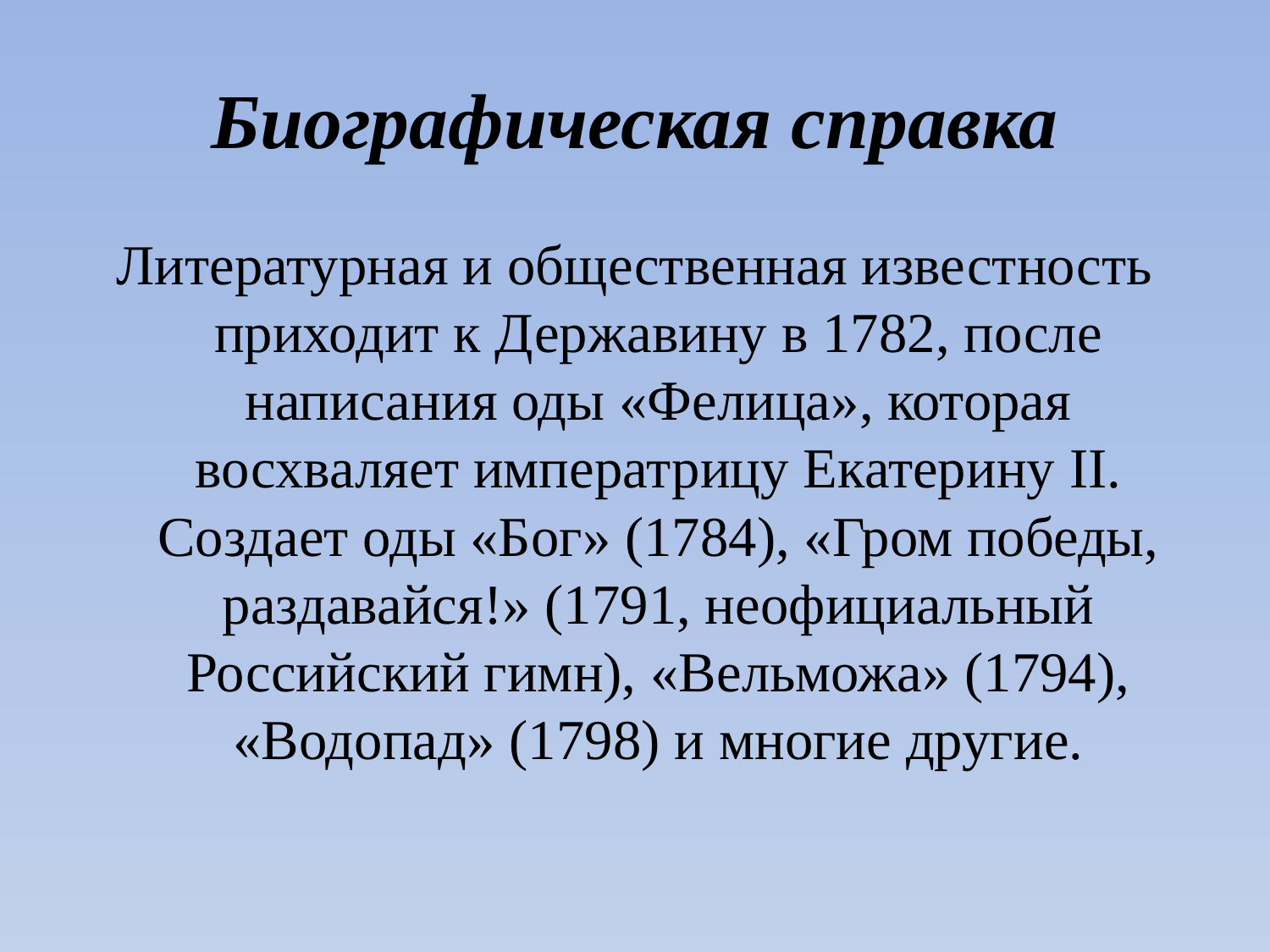

# Биографическая справка
Литературная и общественная известность приходит к Державину в 1782, после написания оды «Фелица», которая восхваляет императрицу Екатерину II. Создает оды «Бог» (1784), «Гром победы, раздавайся!» (1791, неофициальный Российский гимн), «Вельможа» (1794), «Водопад» (1798) и многие другие.